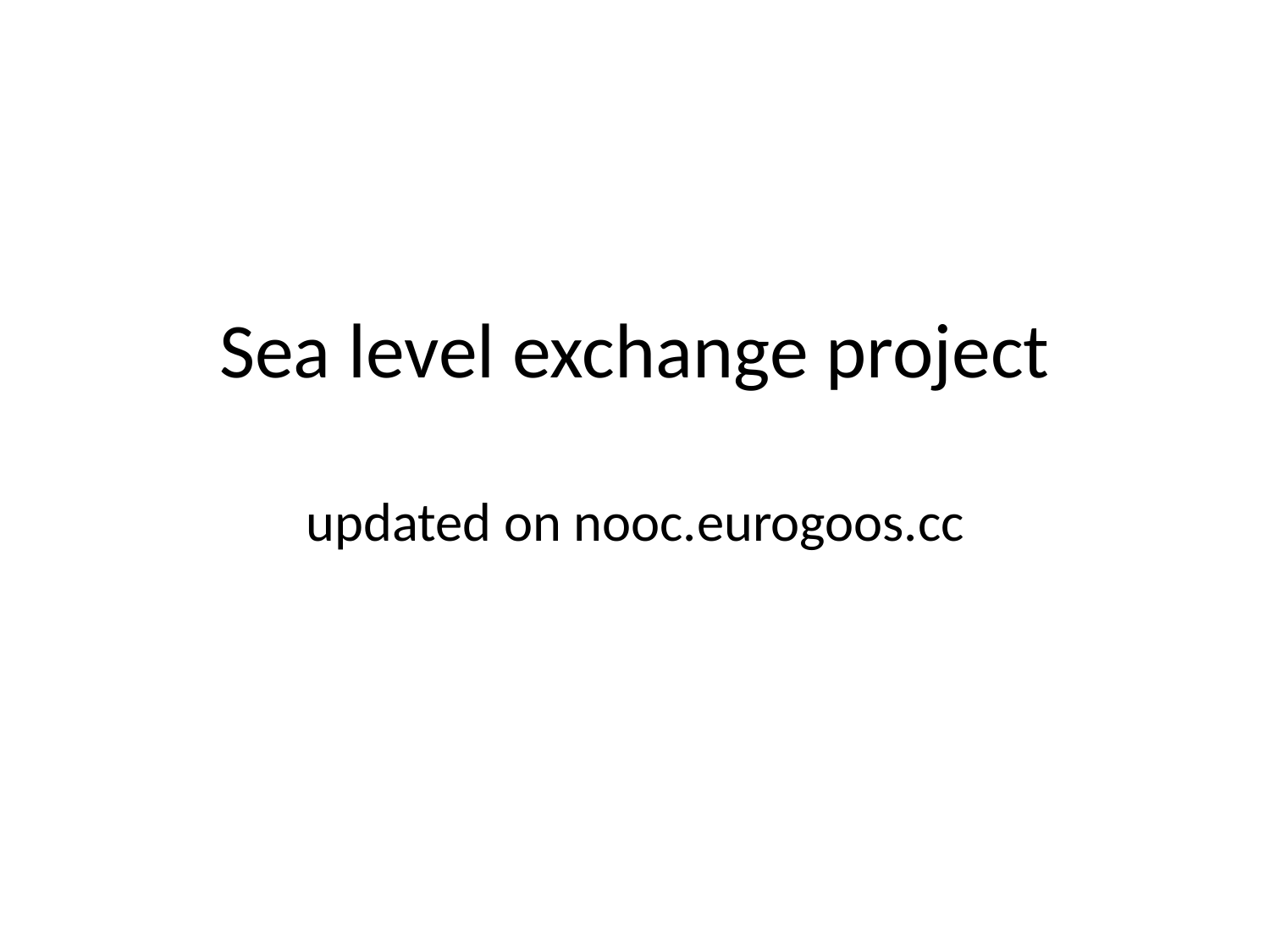

# Sea level exchange project updated on nooc.eurogoos.cc